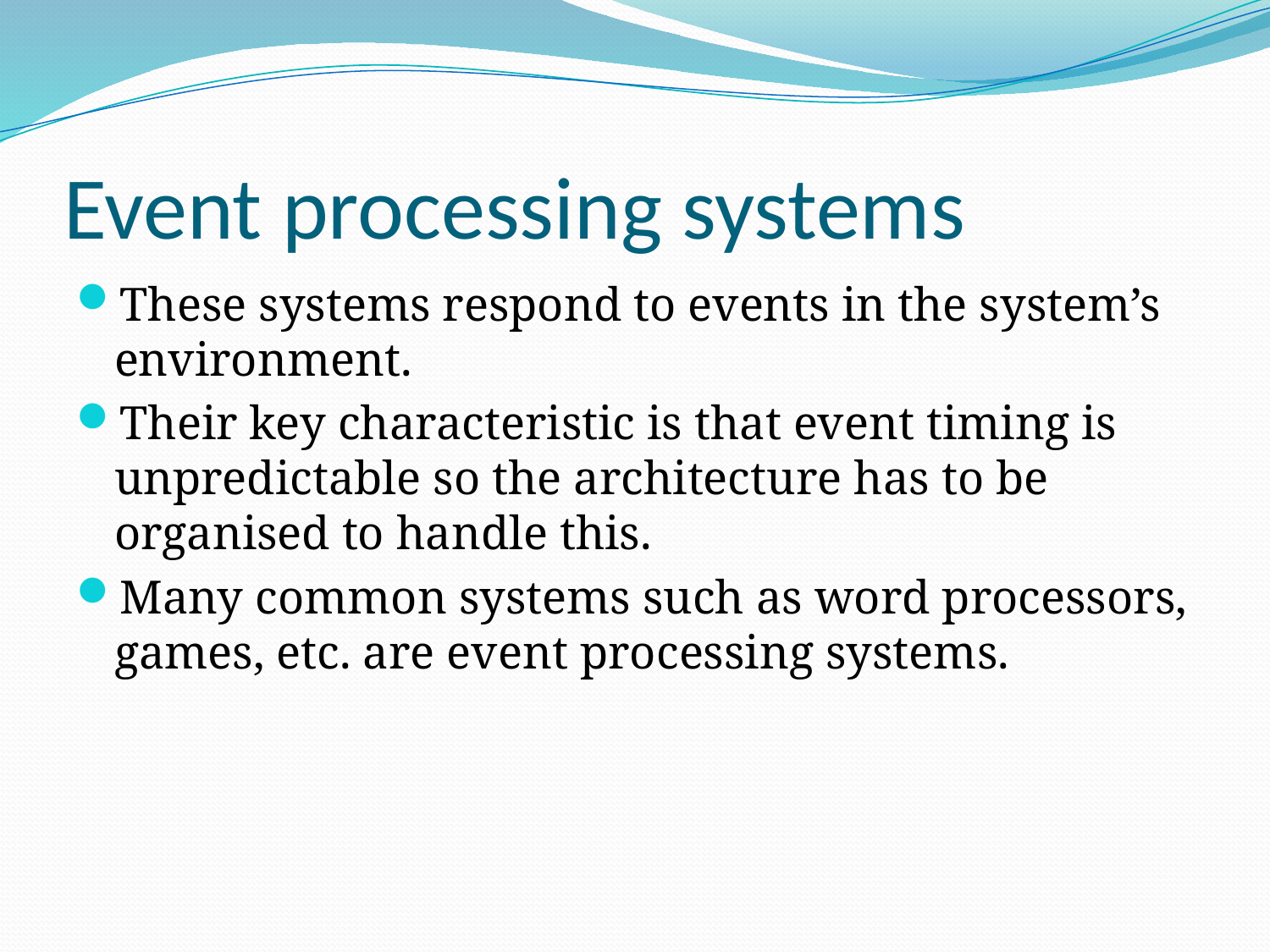

# Event processing systems
These systems respond to events in the system’s environment.
Their key characteristic is that event timing is unpredictable so the architecture has to be organised to handle this.
Many common systems such as word processors, games, etc. are event processing systems.